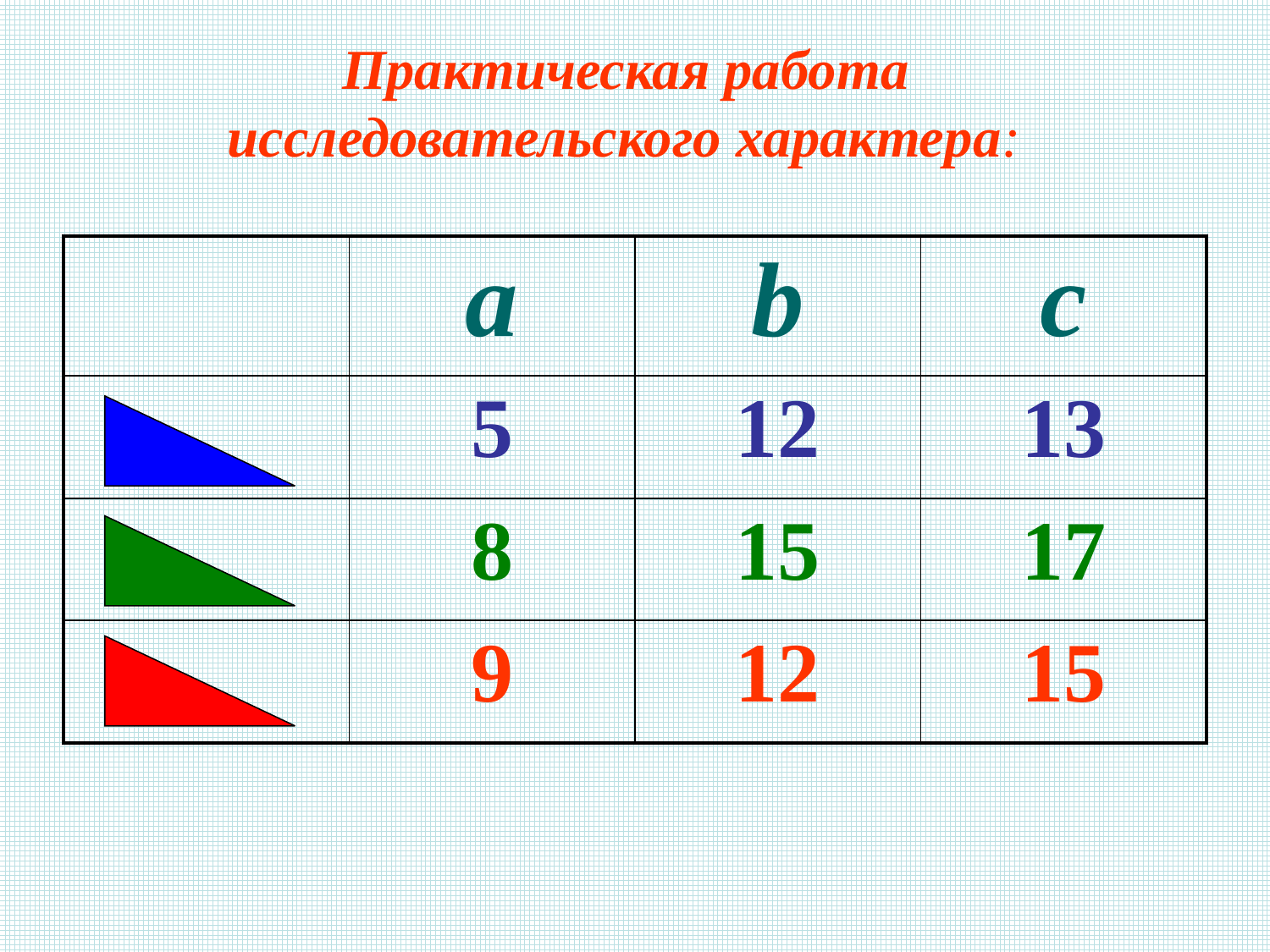

Практическая работа
исследовательского характера:
|  | a | b | c |
| --- | --- | --- | --- |
|  | 5 | 12 | 13 |
|  | 8 | 15 | 17 |
|  | 9 | 12 | 15 |